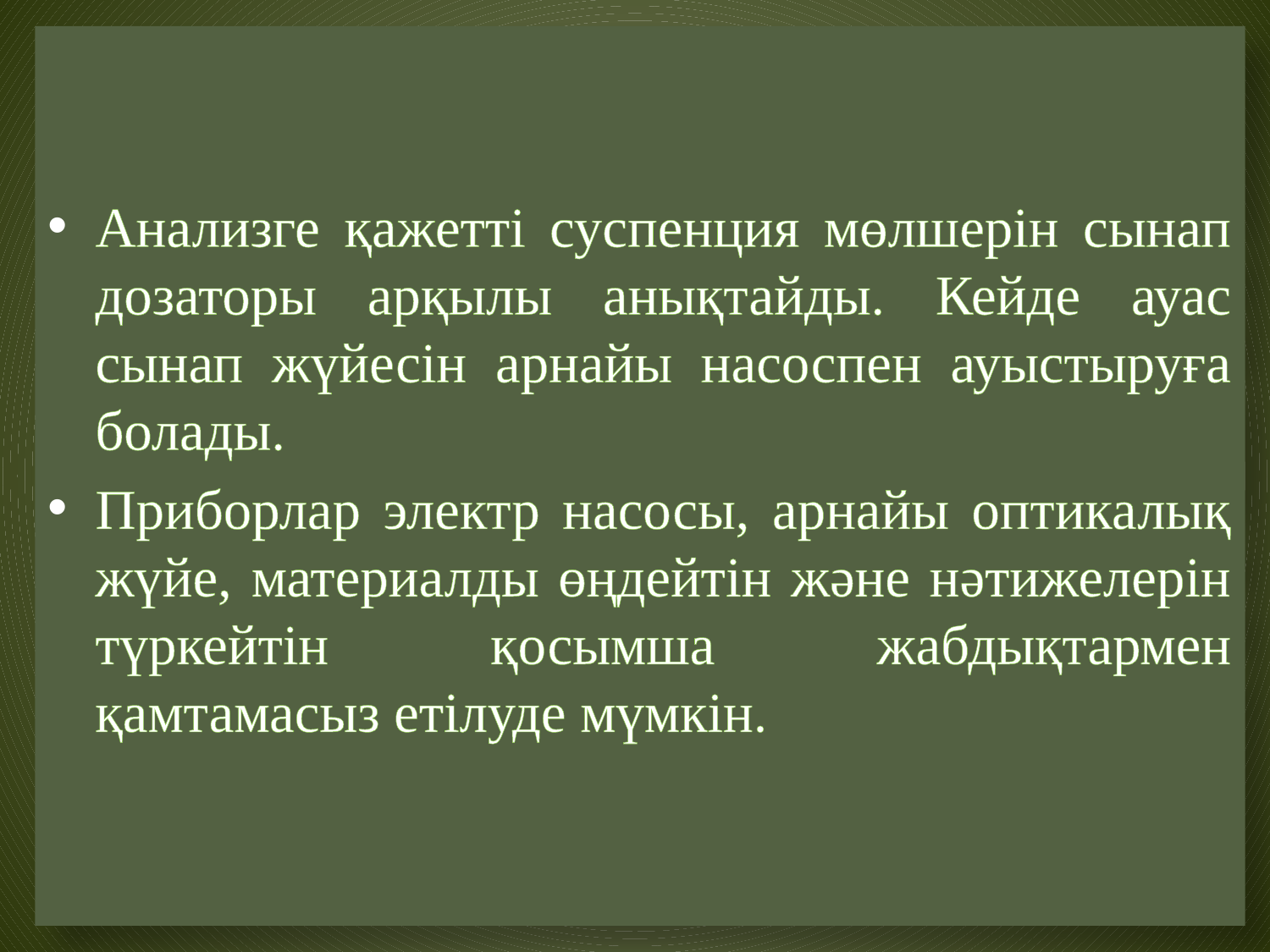

Анализге қажетті суспенция мөлшерін сынап дозаторы арқылы анықтайды. Кейде ауас сынап жүйесін арнайы насоспен ауыстыруға болады.
Приборлар электр насосы, арнайы оптикалық жүйе, материалды өңдейтін және нәтижелерін түркейтін қосымша жабдықтармен қамтамасыз етілуде мүмкін.